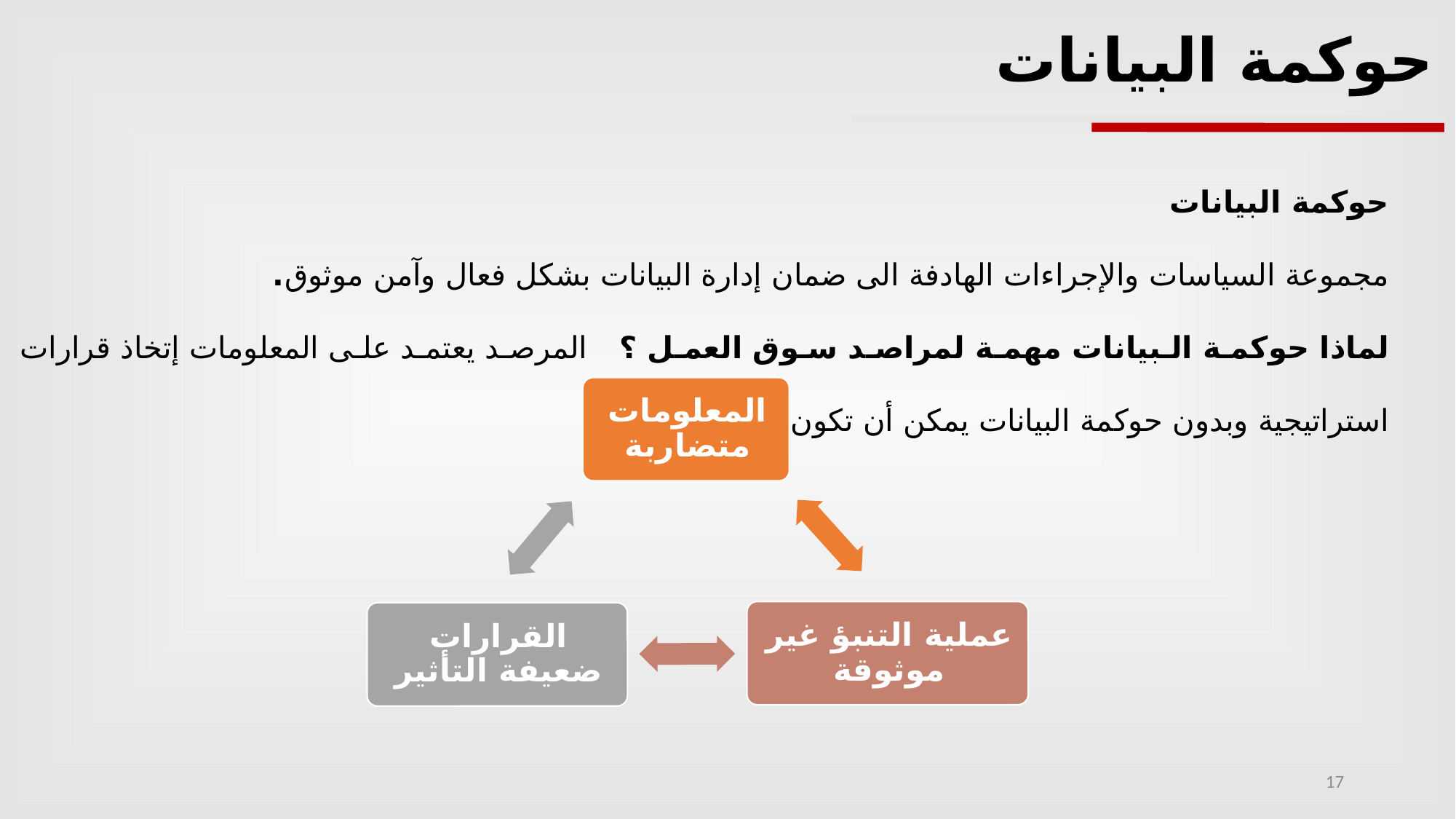

حوكمة البيانات

حوكمة البيانات
مجموعة السياسات والإجراءات الهادفة الى ضمان إدارة البيانات بشكل فعال وآمن موثوق.
لماذا حوكمة البيانات مهمة لمراصد سوق العمل ؟   المرصد يعتمد على المعلومات إتخاذ قرارات استراتيجية وبدون حوكمة البيانات يمكن أن تكون:

المعلومات متضاربة

عملية التنبؤ غير موثوقة

القرارات ضعيفة التأثير

17